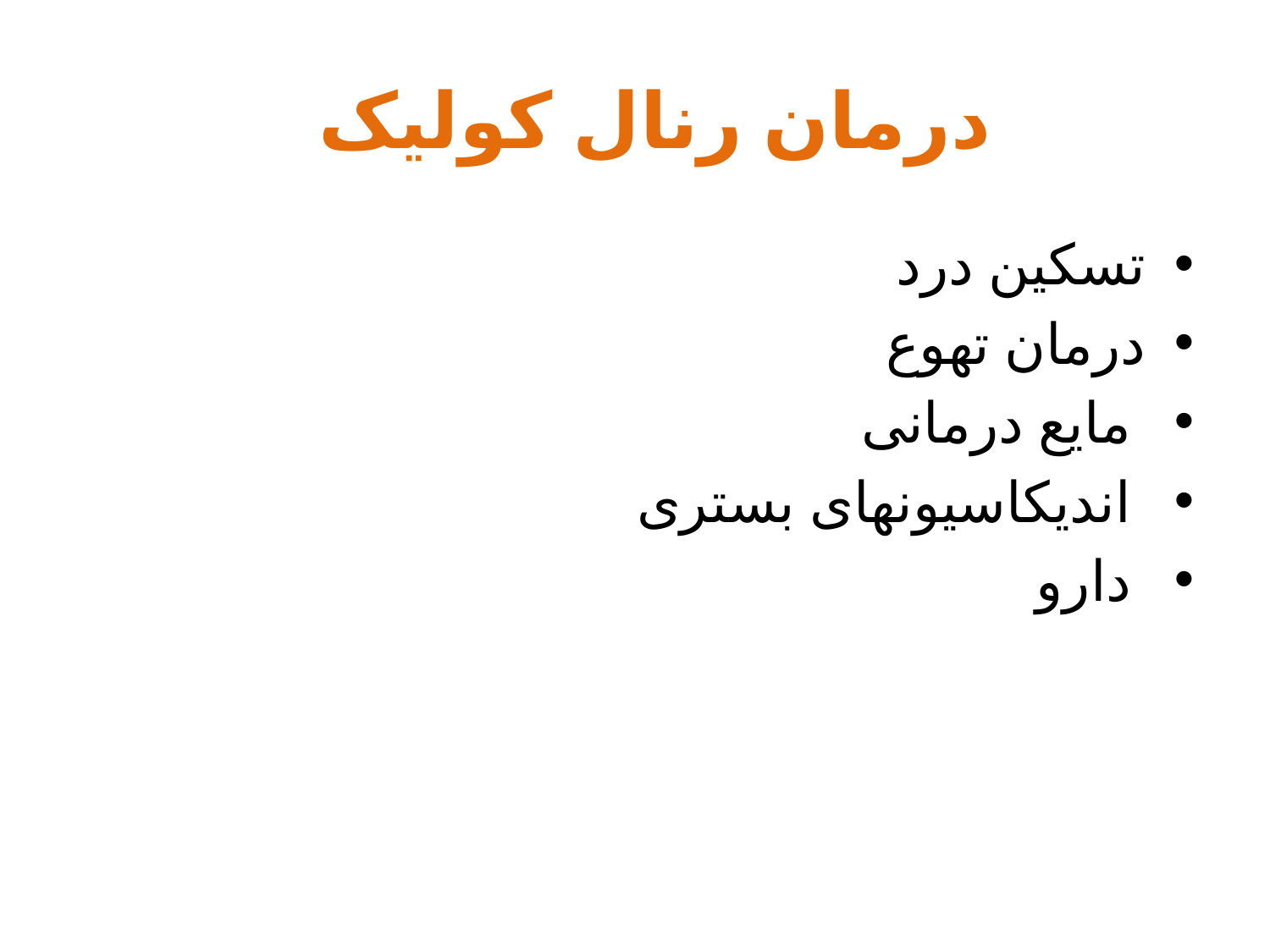

# درمان رنال کولیک
تسکین درد
درمان تهوع
 مایع درمانی
 اندیکاسیونهای بستری
 دارو